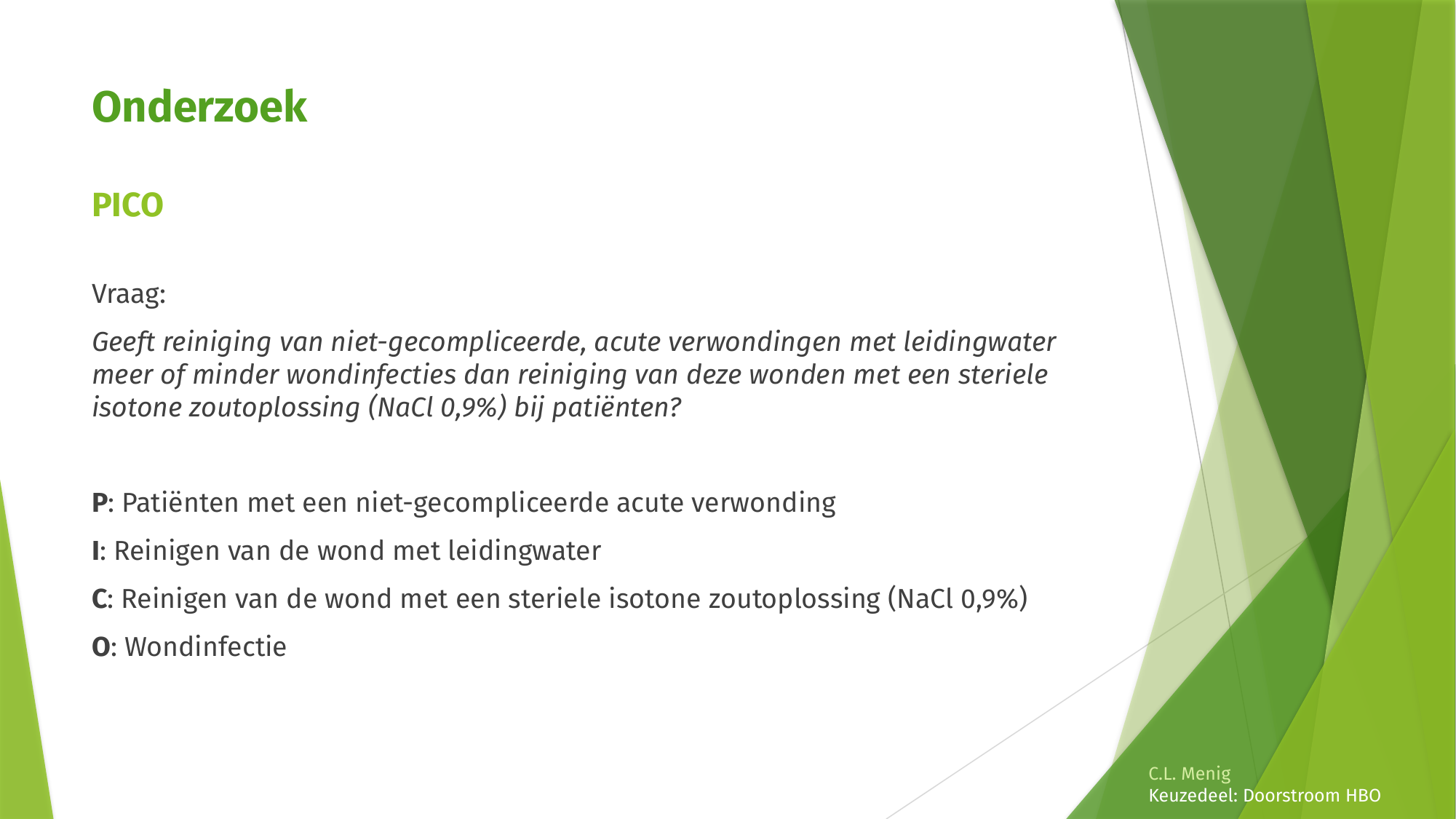

# Onderzoek PICO
Vraag:
Geeft reiniging van niet-gecompliceerde, acute verwondingen met leidingwater meer of minder wondinfecties dan reiniging van deze wonden met een steriele isotone zoutoplossing (NaCl 0,9%) bij patiënten?

P: Patiënten met een niet-gecompliceerde acute verwonding
I: Reinigen van de wond met leidingwater
C: Reinigen van de wond met een steriele isotone zoutoplossing (NaCl 0,9%)
O: Wondinfectie
C.L. Menig
Keuzedeel: Doorstroom HBO